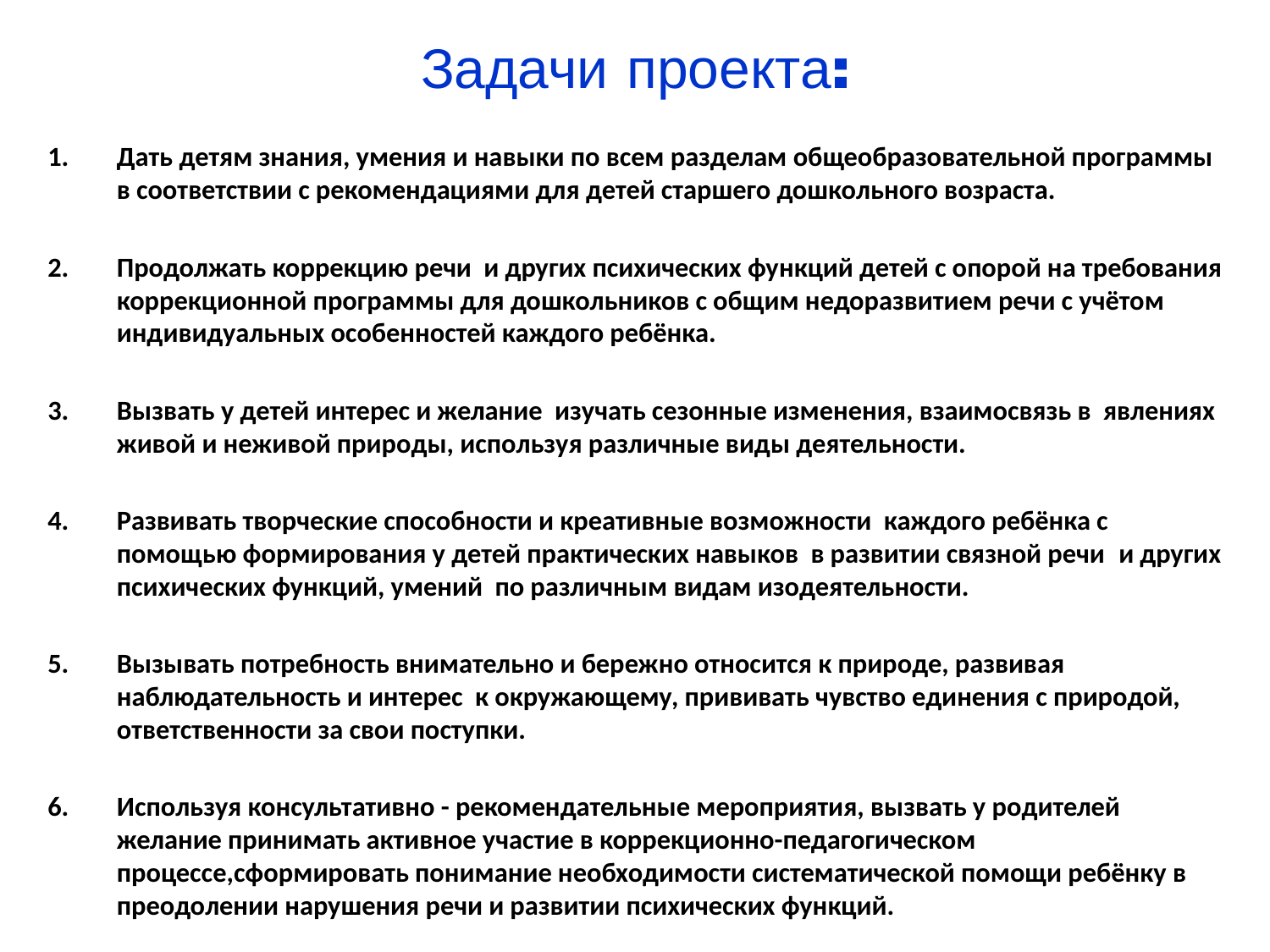

# Задачи проекта:

Дать детям знания, умения и навыки по всем разделам общеобразовательной программы в соответствии с рекомендациями для детей старшего дошкольного возраста.

Продолжать коррекцию речи  и других психических функций детей с опорой на требования коррекционной программы для дошкольников с общим недоразвитием речи с учётом индивидуальных особенностей каждого ребёнка.

Вызвать у детей интерес и желание  изучать сезонные изменения, взаимосвязь в  явлениях живой и неживой природы, используя различные виды деятельности.

Развивать творческие способности и креативные возможности  каждого ребёнка с помощью формирования у детей практических навыков  в развитии связной речи  и других психических функций, умений  по различным видам изодеятельности.

Вызывать потребность внимательно и бережно относится к природе, развивая наблюдательность и интерес  к окружающему, прививать чувство единения с природой, ответственности за свои поступки.

Используя консультативно - рекомендательные мероприятия, вызвать у родителей  желание принимать активное участие в коррекционно-педагогическом процессе,сформировать понимание необходимости систематической помощи ребёнку в преодолении нарушения речи и развитии психических функций.